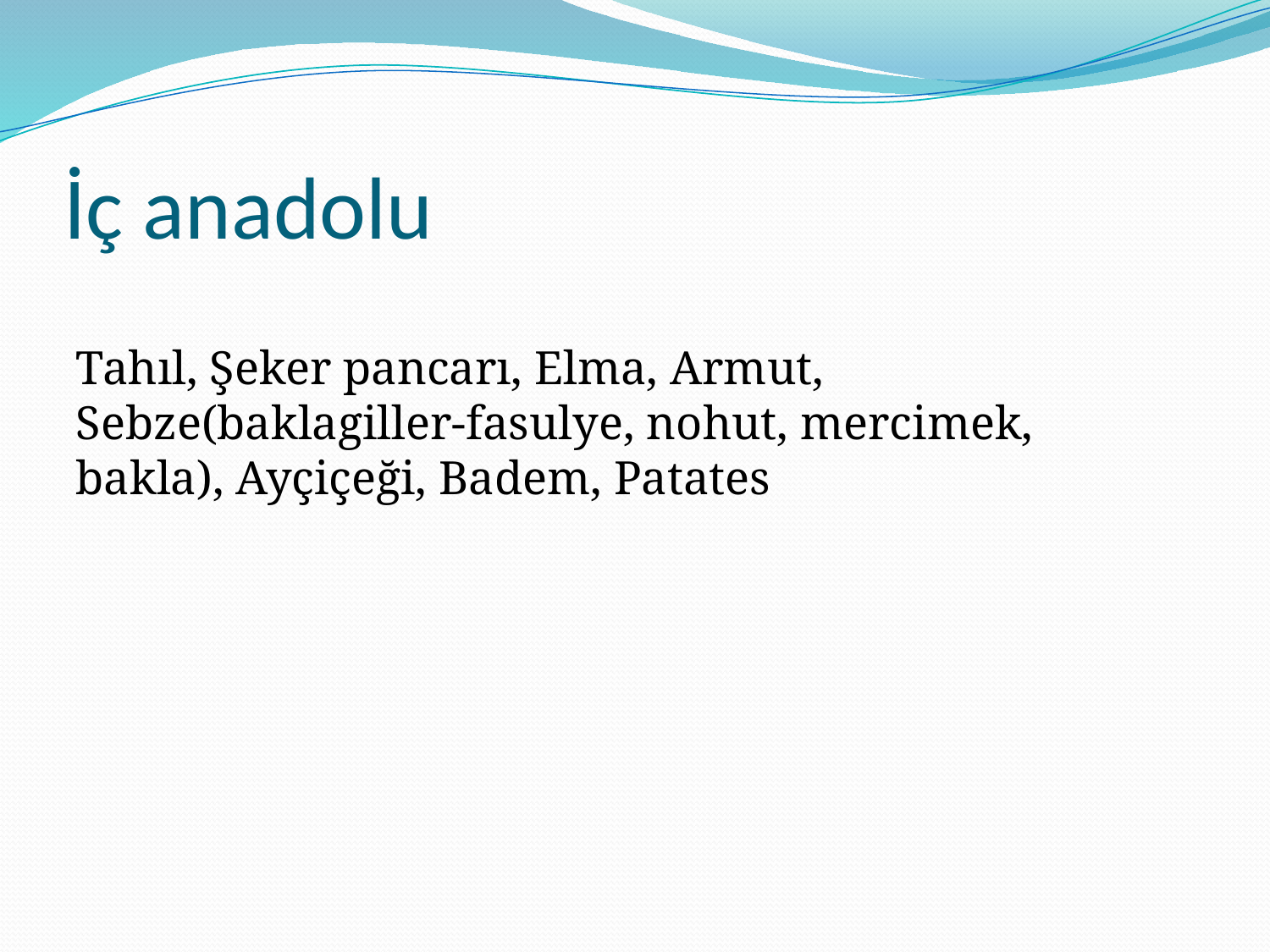

# İç anadolu

Tahıl, Şeker pancarı, Elma, Armut, Sebze(baklagiller-fasulye, nohut, mercimek, bakla), Ayçiçeği, Badem, Patates